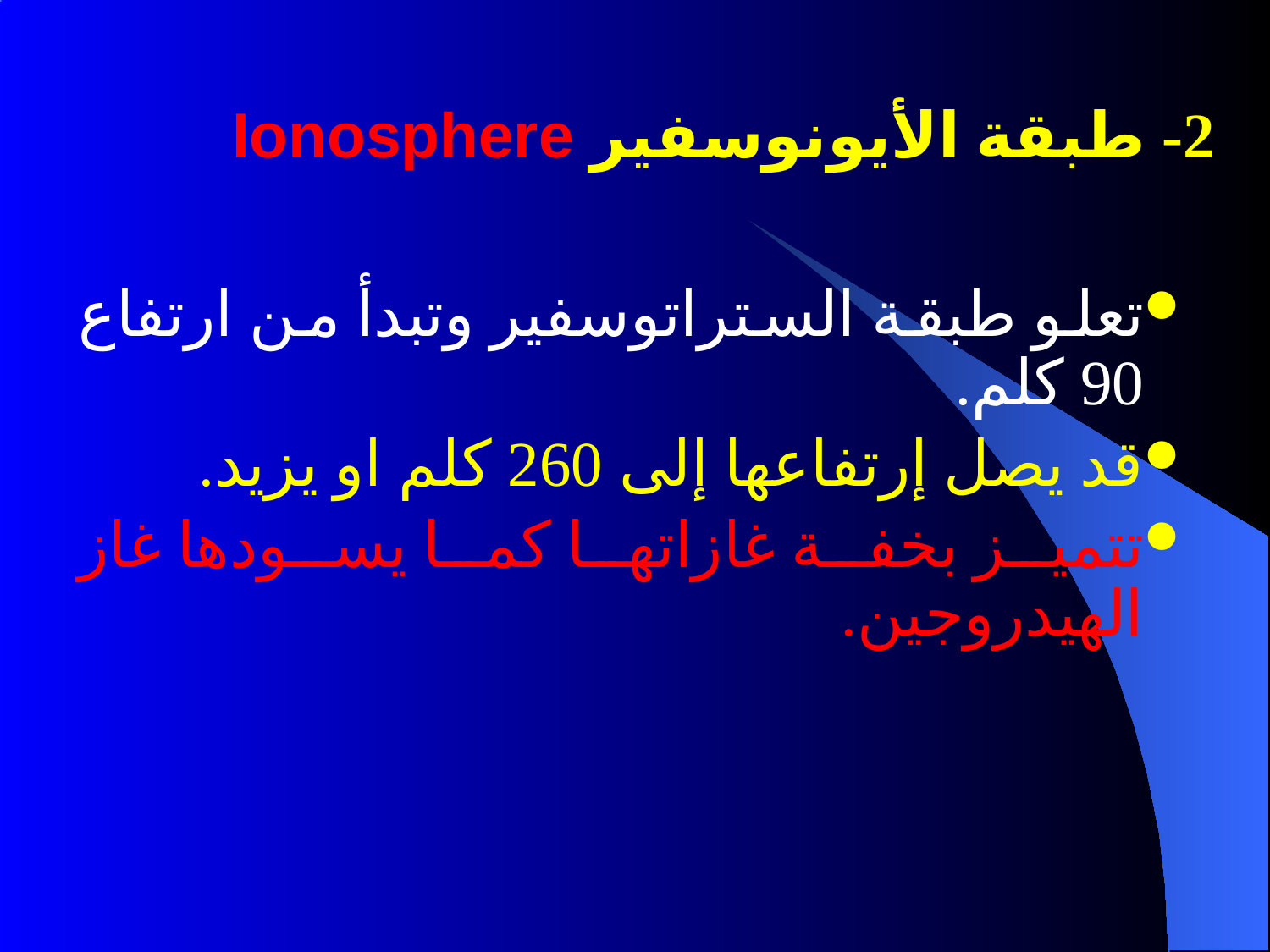

2- طبقة الأيونوسفير Ionosphere
تعلو طبقة الستراتوسفير وتبدأ من ارتفاع 90 كلم.
قد يصل إرتفاعها إلى 260 كلم او يزيد.
تتميز بخفة غازاتها كما يسودها غاز الهيدروجين.